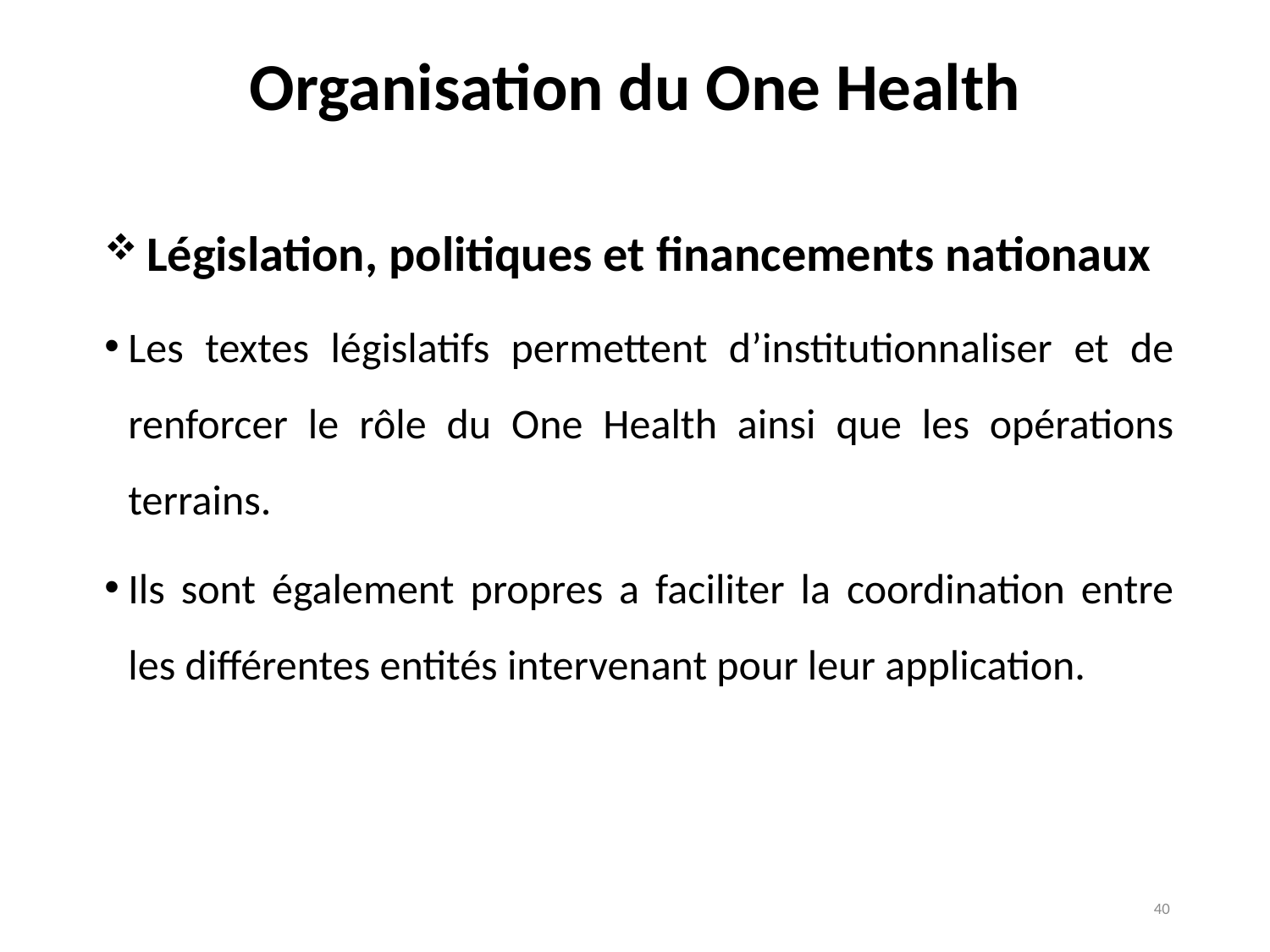

# Organisation du One Health
 Législation, politiques et financements nationaux
Les textes législatifs permettent d’institutionnaliser et de renforcer le rôle du One Health ainsi que les opérations terrains.
Ils sont également propres a faciliter la coordination entre les différentes entités intervenant pour leur application.
40